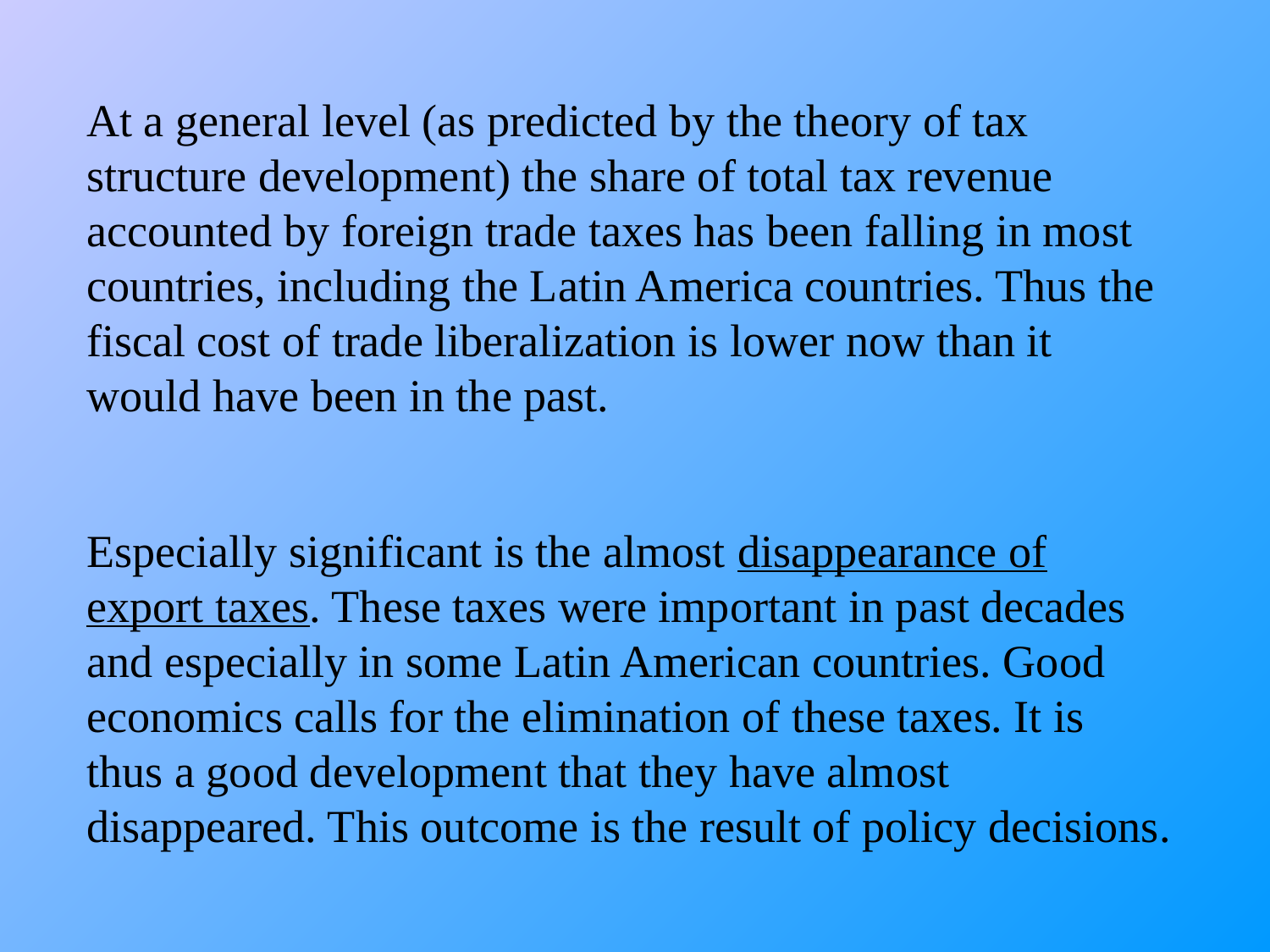

At a general level (as predicted by the theory of tax structure development) the share of total tax revenue accounted by foreign trade taxes has been falling in most countries, including the Latin America countries. Thus the fiscal cost of trade liberalization is lower now than it would have been in the past.

Especially significant is the almost disappearance of export taxes. These taxes were important in past decades and especially in some Latin American countries. Good economics calls for the elimination of these taxes. It is thus a good development that they have almost disappeared. This outcome is the result of policy decisions.